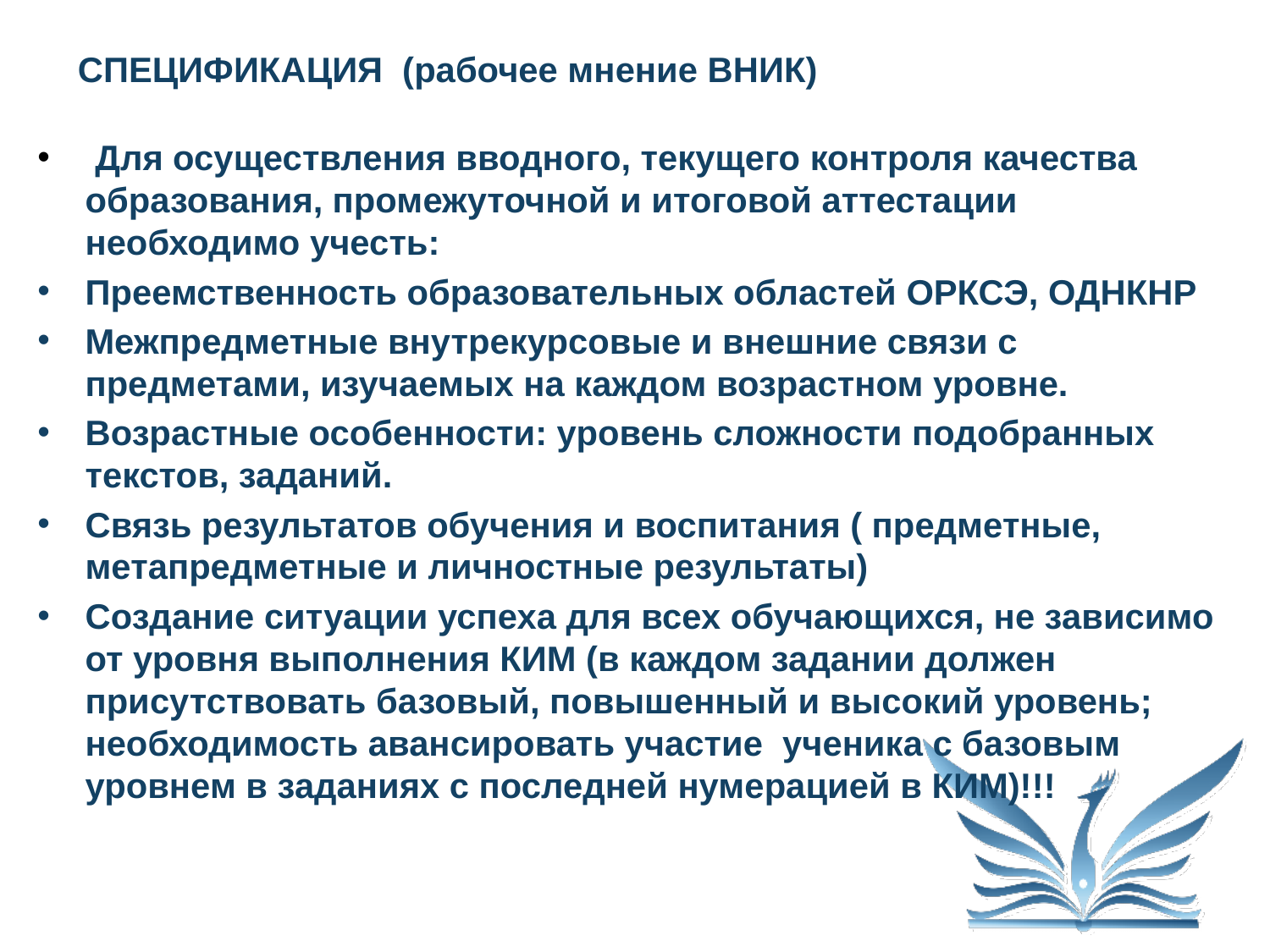

# СПЕЦИФИКАЦИЯ  (рабочее мнение ВНИК)
 Для осуществления вводного, текущего контроля качества образования, промежуточной и итоговой аттестации необходимо учесть:
Преемственность образовательных областей ОРКСЭ, ОДНКНР
Межпредметные внутрекурсовые и внешние связи с предметами, изучаемых на каждом возрастном уровне.
Возрастные особенности: уровень сложности подобранных текстов, заданий.
Связь результатов обучения и воспитания ( предметные, метапредметные и личностные результаты)
Создание ситуации успеха для всех обучающихся, не зависимо от уровня выполнения КИМ (в каждом задании должен присутствовать базовый, повышенный и высокий уровень; необходимость авансировать участие  ученика с базовым уровнем в заданиях с последней нумерацией в КИМ)!!!